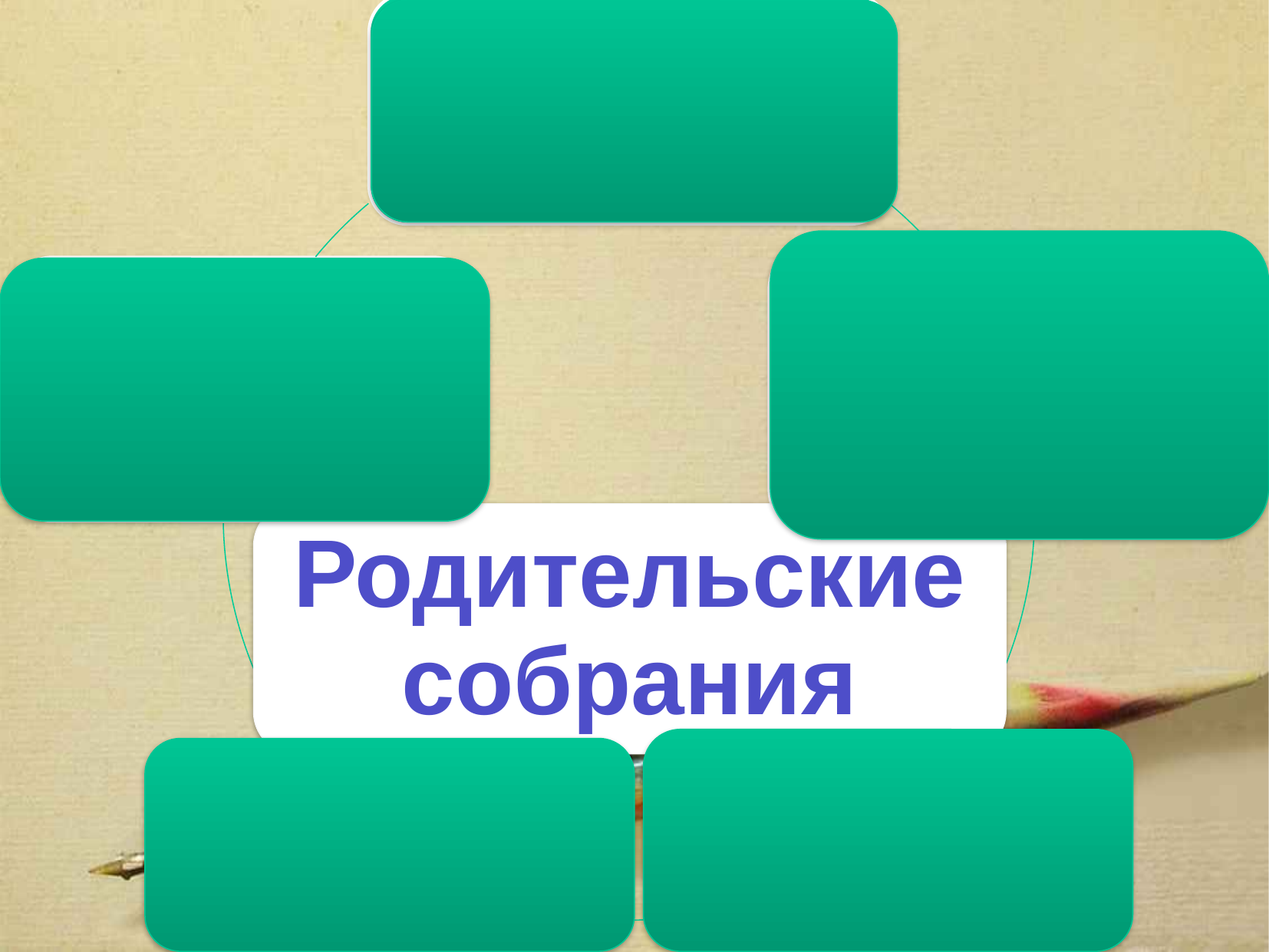

Анализ учебных достижений учащихся класса
Ознакомление родителей с состоянием эмоционального климата в классе
Личные беседы с родителями
Обсуждение организационных вопросов
Психолого-педагогическое просвещение

Родительские собрания